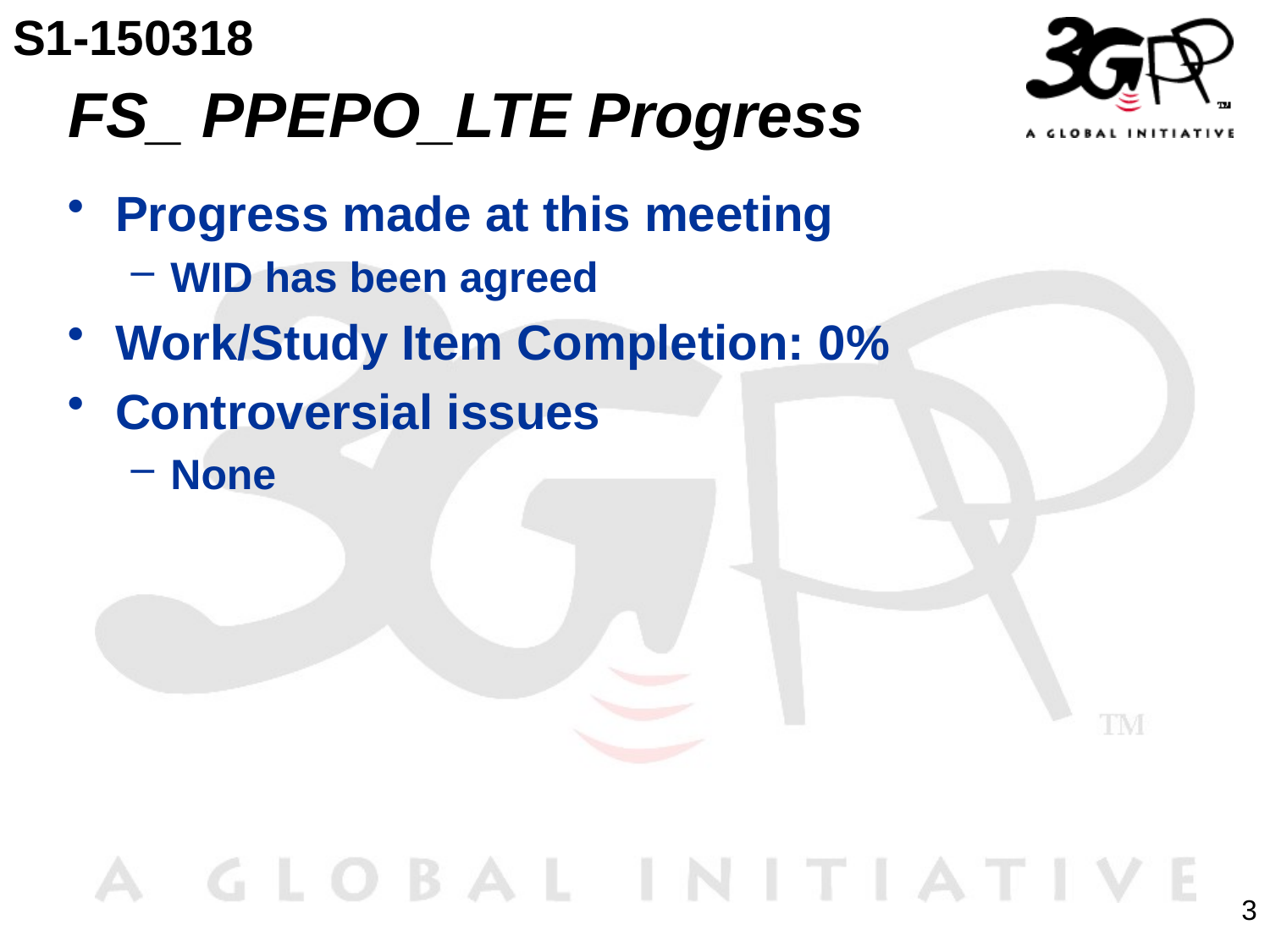

S1-150318
# FS_ PPEPO_LTE Progress
Progress made at this meeting
WID has been agreed
Work/Study Item Completion: 0%
Controversial issues
None
3